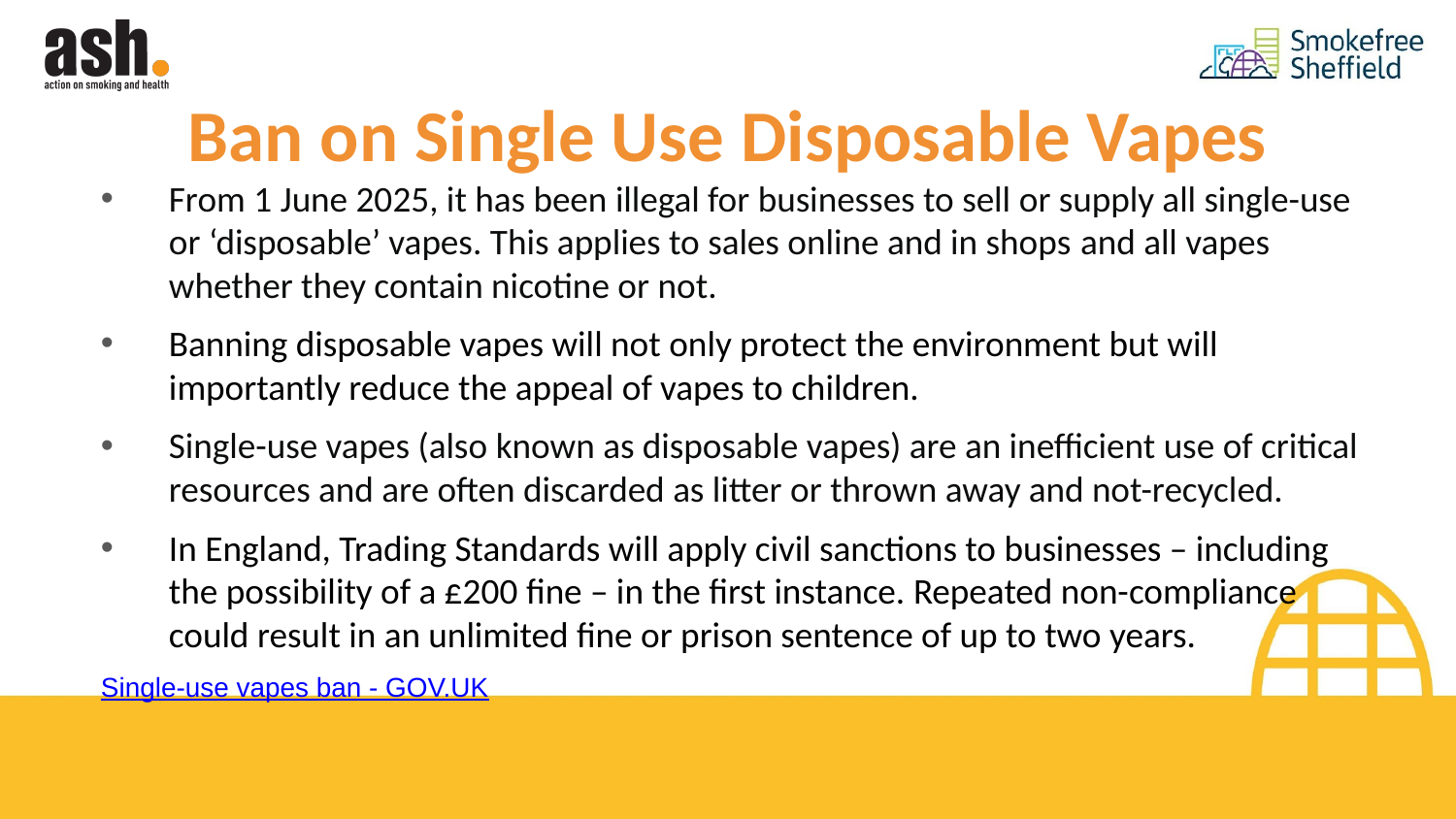

# Ban on Single Use Disposable Vapes
From 1 June 2025, it has been illegal for businesses to sell or supply all single-use or ‘disposable’ vapes. This applies to sales online and in shops and all vapes whether they contain nicotine or not.
Banning disposable vapes will not only protect the environment but will importantly reduce the appeal of vapes to children.
Single-use vapes (also known as disposable vapes) are an inefficient use of critical resources and are often discarded as litter or thrown away and not-recycled.
In England, Trading Standards will apply civil sanctions to businesses – including the possibility of a £200 fine – in the first instance. Repeated non-compliance could result in an unlimited fine or prison sentence of up to two years.
Single-use vapes ban - GOV.UK